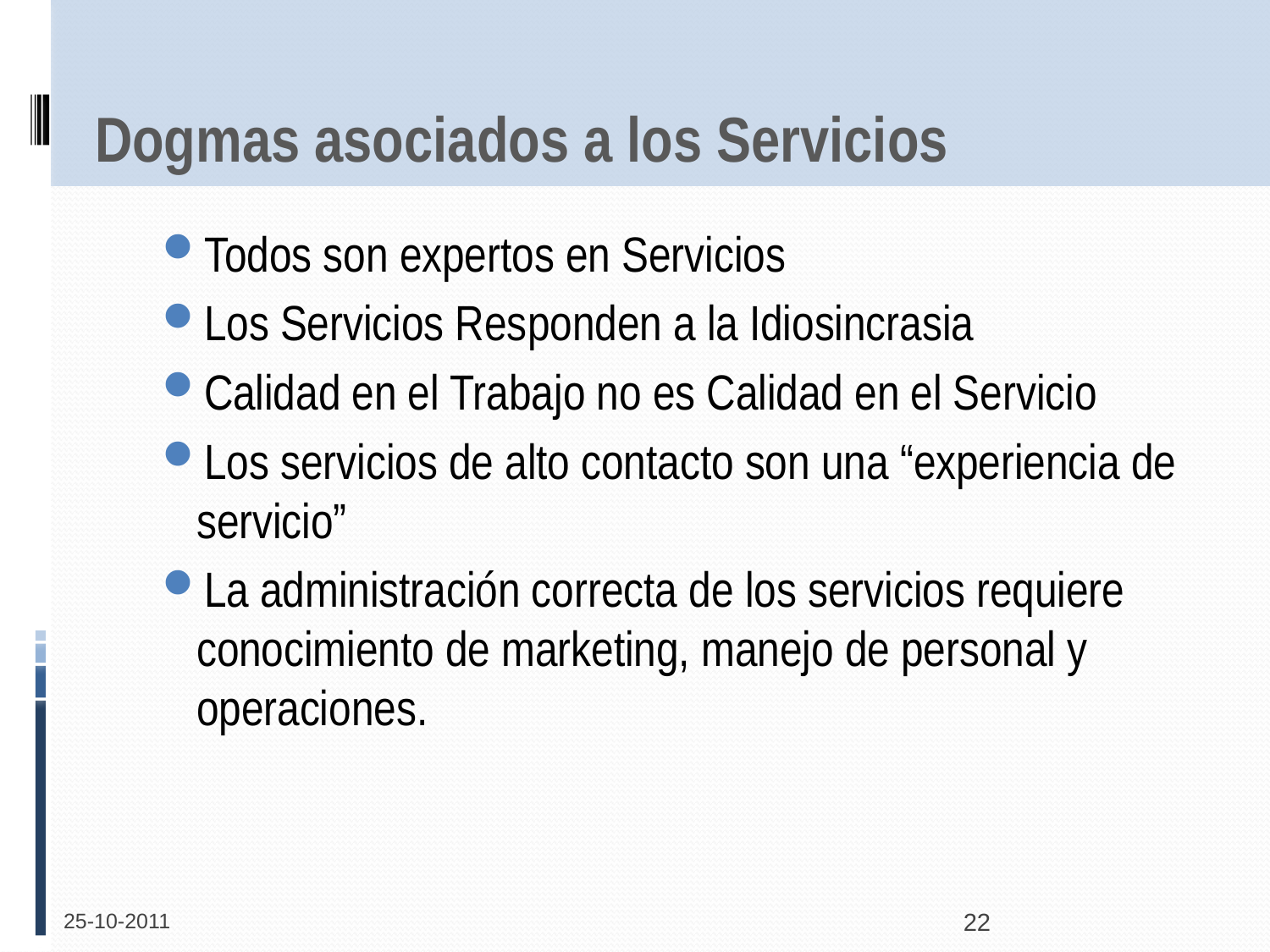

# Dogmas asociados a los Servicios
Todos son expertos en Servicios
Los Servicios Responden a la Idiosincrasia
Calidad en el Trabajo no es Calidad en el Servicio
Los servicios de alto contacto son una “experiencia de servicio”
La administración correcta de los servicios requiere conocimiento de marketing, manejo de personal y operaciones.

25-10-2011
22